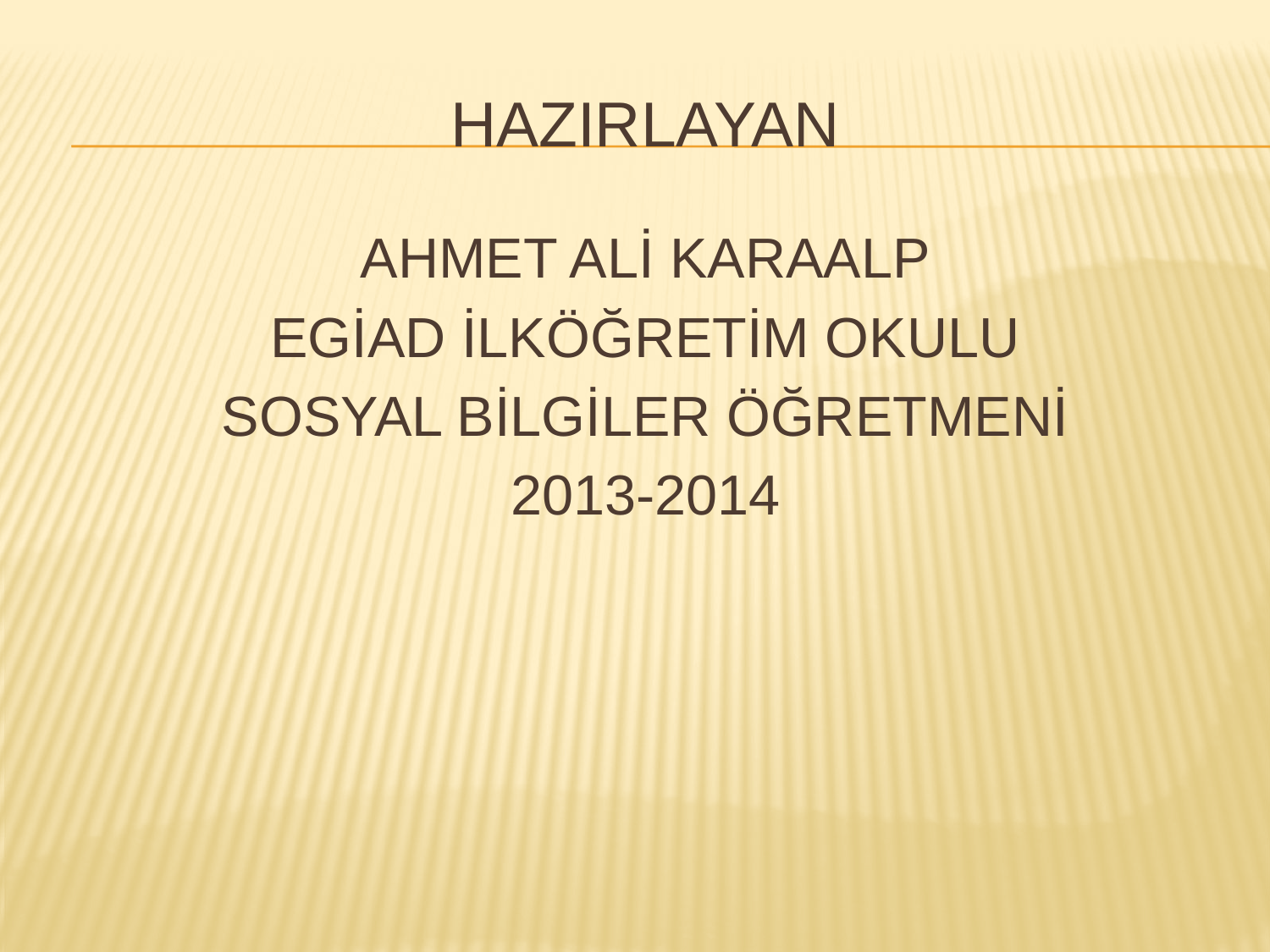

# HAZIRLAYAN
AHMET ALİ KARAALP
EGİAD İLKÖĞRETİM OKULU
SOSYAL BİLGİLER ÖĞRETMENİ
2013-2014